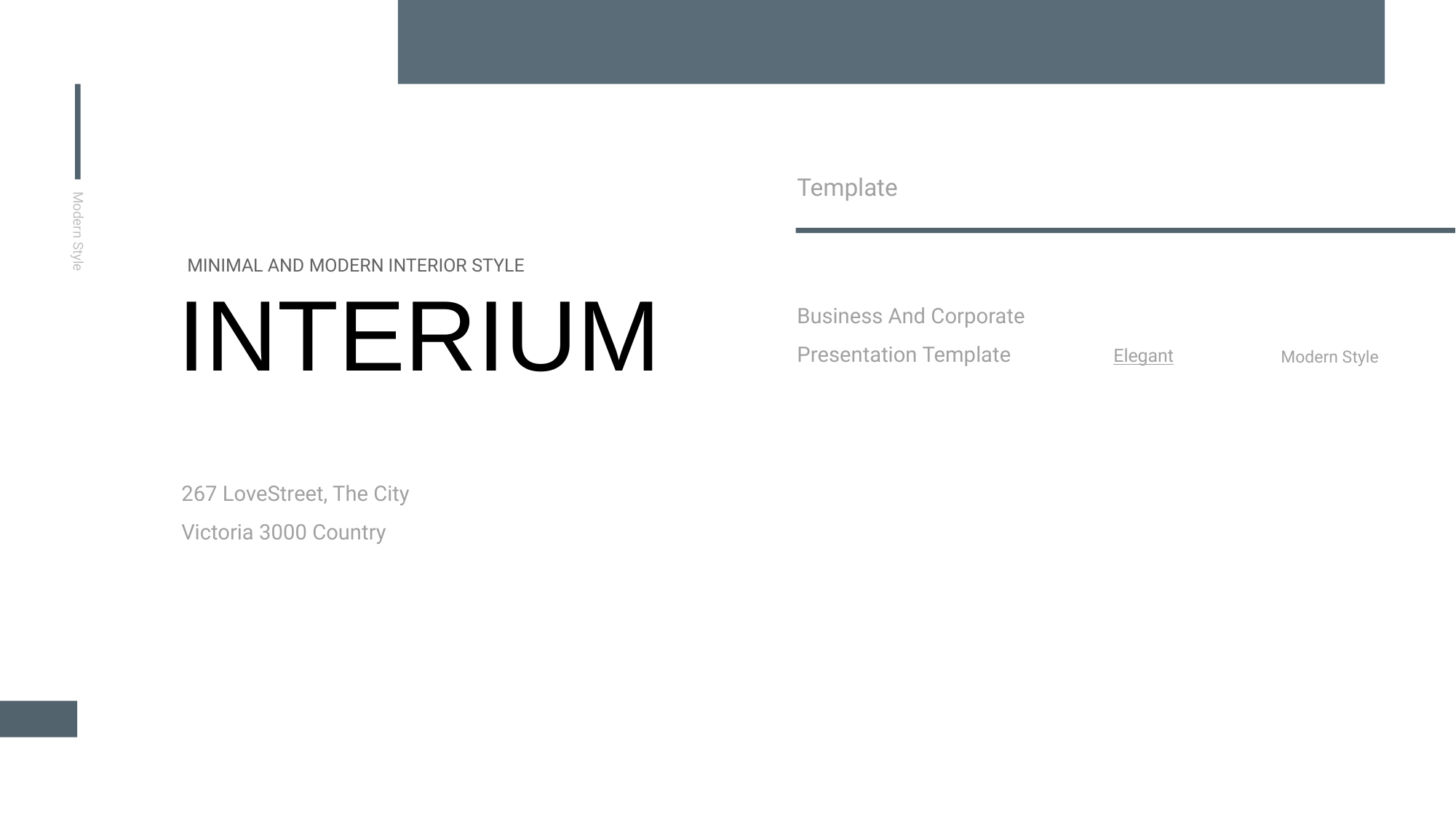

Template
Modern Style

MINIMAL AND MODERN INTERIOR STYLE
INTERIUM
Business And Corporate Presentation Template
Elegant
Modern Style
267 LoveStreet, The City
Victoria 3000 Country